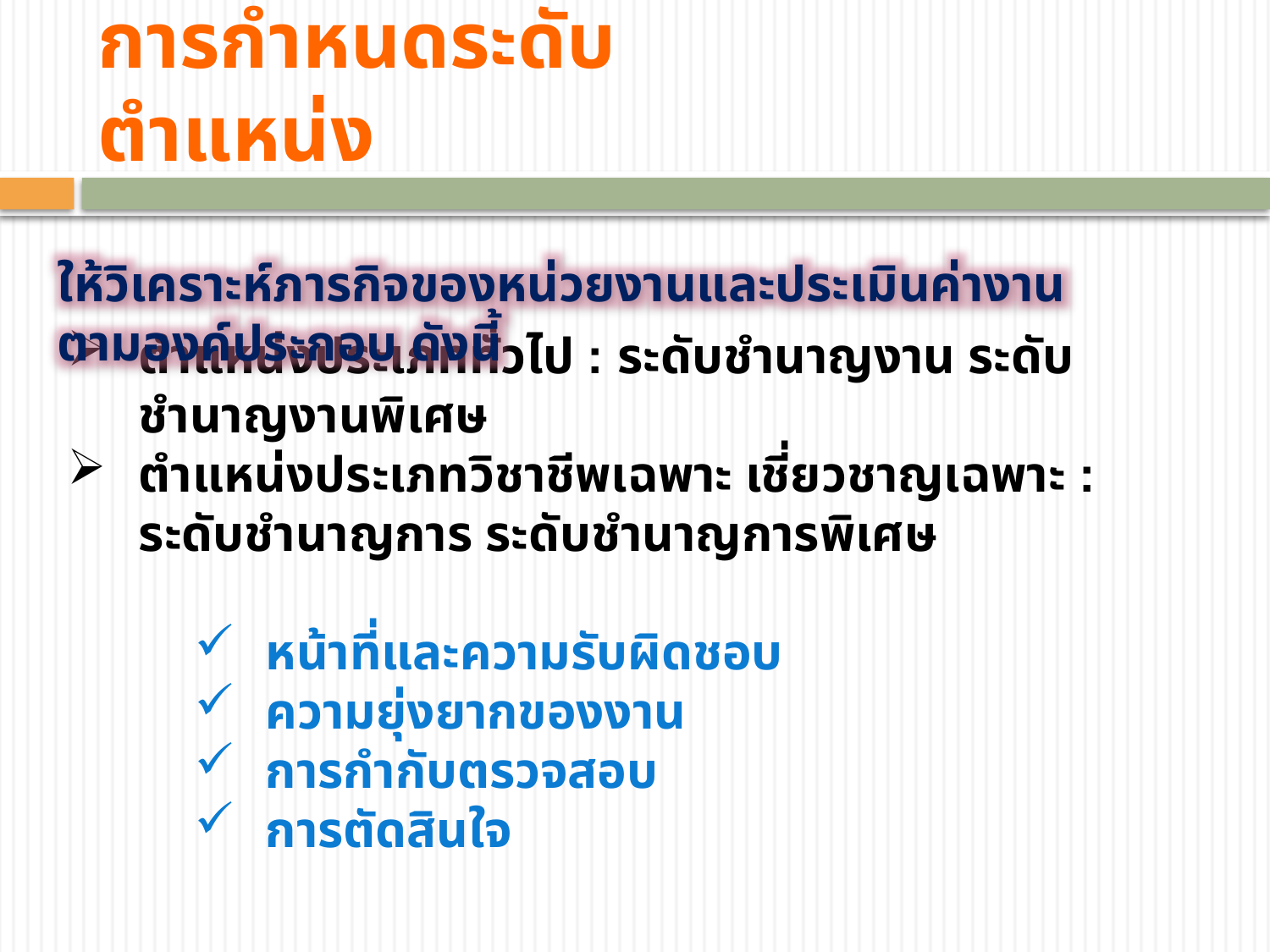

# การกำหนดระดับตำแหน่ง
ให้วิเคราะห์ภารกิจของหน่วยงานและประเมินค่างานตามองค์ประกอบ ดังนี้
ตำแหน่งประเภททั่วไป : ระดับชำนาญงาน ระดับชำนาญงานพิเศษ
ตำแหน่งประเภทวิชาชีพเฉพาะ เชี่ยวชาญเฉพาะ : ระดับชำนาญการ ระดับชำนาญการพิเศษ

หน้าที่และความรับผิดชอบ
ความยุ่งยากของงาน
การกำกับตรวจสอบ
การตัดสินใจ